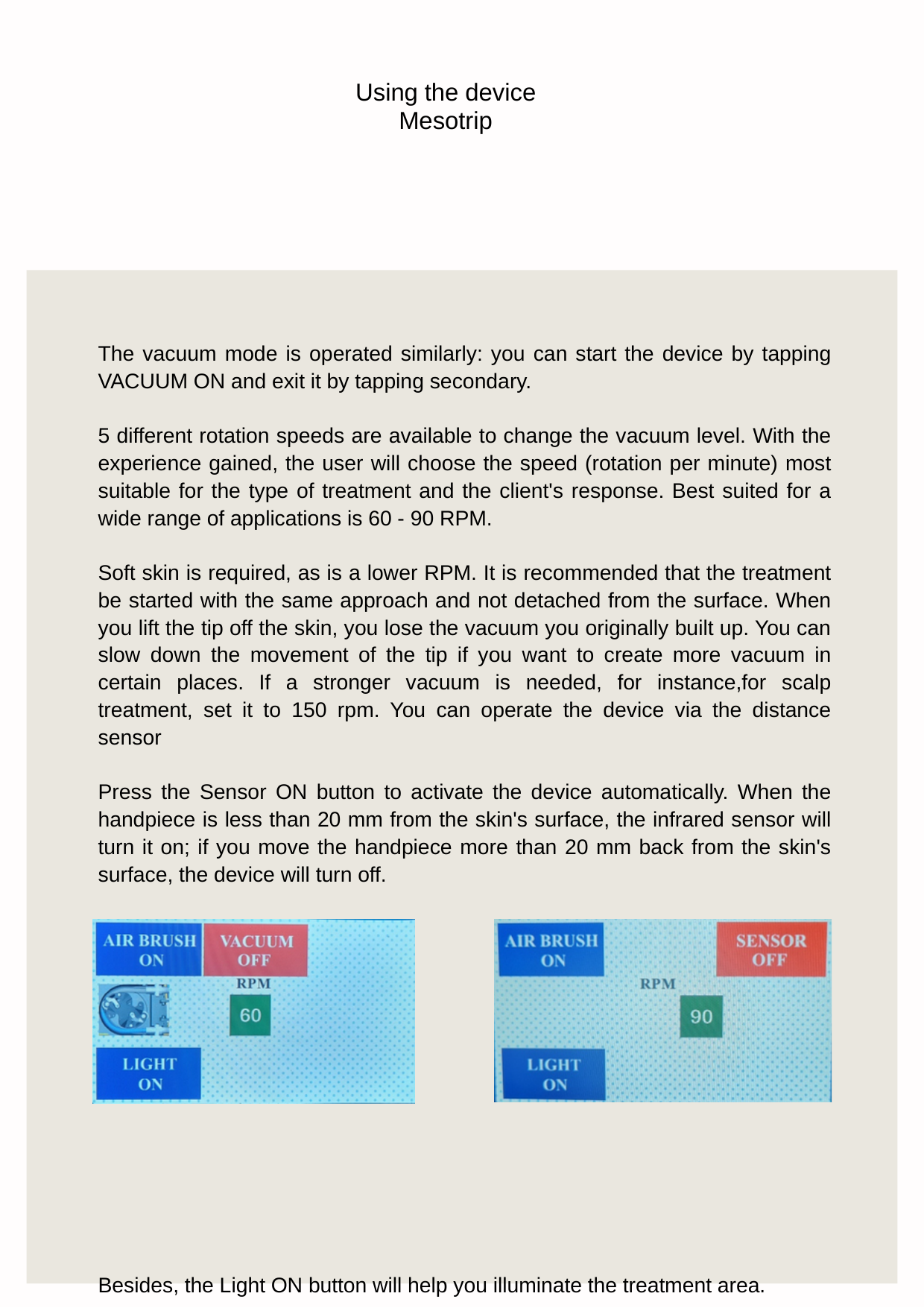

Using the device Mesotrip

The vacuum mode is operated similarly: you can start the device by tapping VACUUM ON and exit it by tapping secondary.

5 different rotation speeds are available to change the vacuum level. With the experience gained, the user will choose the speed (rotation per minute) most suitable for the type of treatment and the client's response. Best suited for a wide range of applications is 60 - 90 RPM.

Soft skin is required, as is a lower RPM. It is recommended that the treatment be started with the same approach and not detached from the surface. When you lift the tip off the skin, you lose the vacuum you originally built up. You can slow down the movement of the tip if you want to create more vacuum in certain places. If a stronger vacuum is needed, for instance,for scalp treatment, set it to 150 rpm. You can operate the device via the distance sensor

Press the Sensor ON button to activate the device automatically. When the handpiece is less than 20 mm from the skin's surface, the infrared sensor will turn it on; if you move the handpiece more than 20 mm back from the skin's surface, the device will turn off.

Besides, the Light ON button will help you illuminate the treatment area.